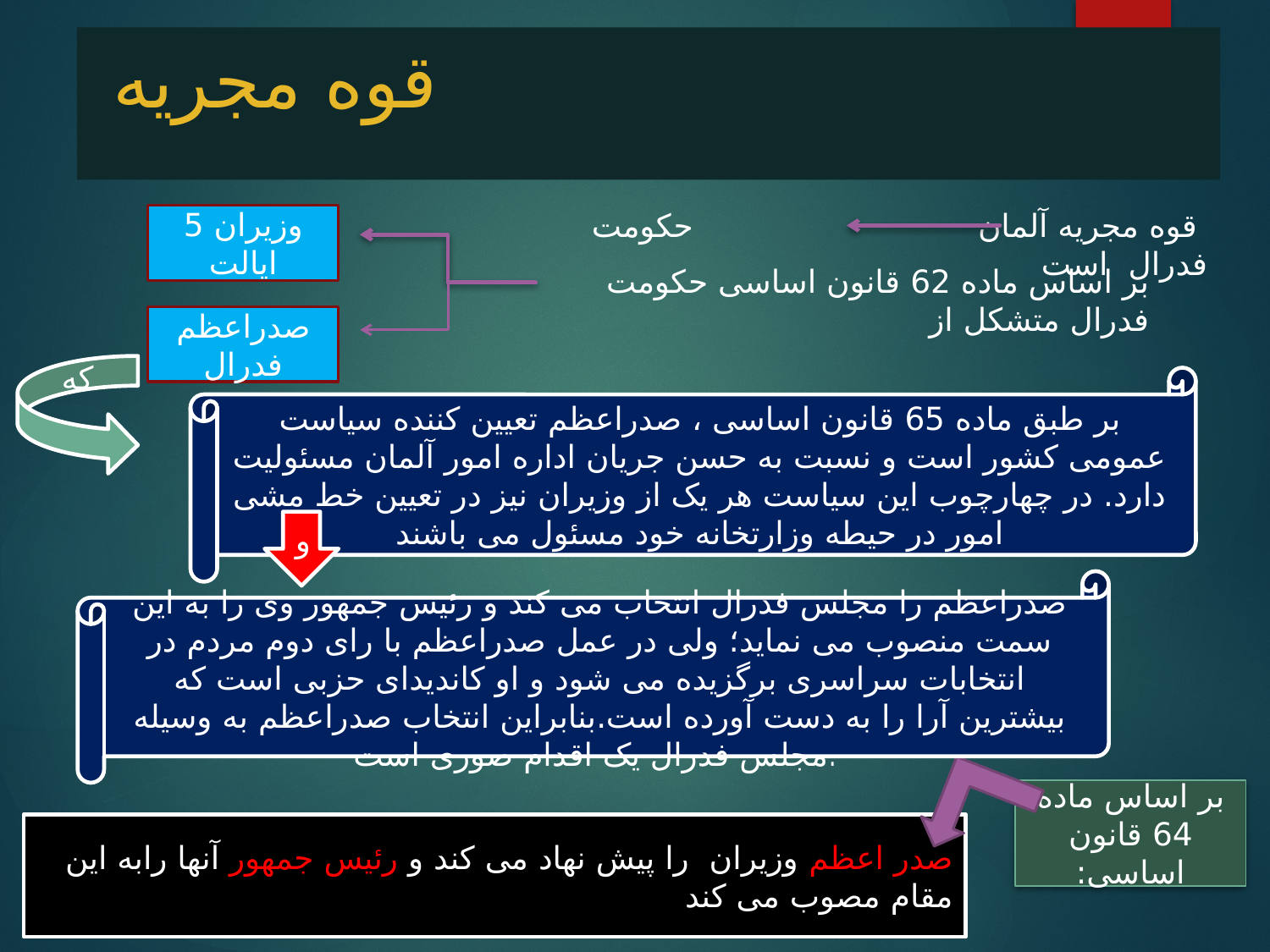

# قوه مجریه
 قوه مجریه آلمان                            حکومت فدرال  است
وزیران 5 ایالت
بر اساس ماده 62 قانون اساسی حکومت فدرال متشکل از
صدراعظم فدرال
که

بر طبق ماده 65 قانون اساسی ، صدراعظم تعیین کننده سیاست عمومی کشور است و نسبت به حسن جریان اداره امور آلمان مسئولیت دارد. در چهارچوب این سیاست هر یک از وزیران نیز در تعیین خط مشی امور در حیطه وزارتخانه خود مسئول می باشند
و
صدراعظم را مجلس فدرال انتخاب می کند و رئیس جمهور وی را به این سمت منصوب می نماید؛ ولی در عمل صدراعظم با رای دوم مردم در انتخابات سراسری برگزیده می شود و او کاندیدای حزبی است که بیشترین آرا را به دست آورده است.بنابراین انتخاب صدراعظم به وسیله مجلس فدرال یک اقدام صوری است.

بر اساس ماده 64 قانون اساسی:
صدر اعظم وزیران  را پیش نهاد می کند و رئیس جمهور آنها رابه این مقام مصوب می کند